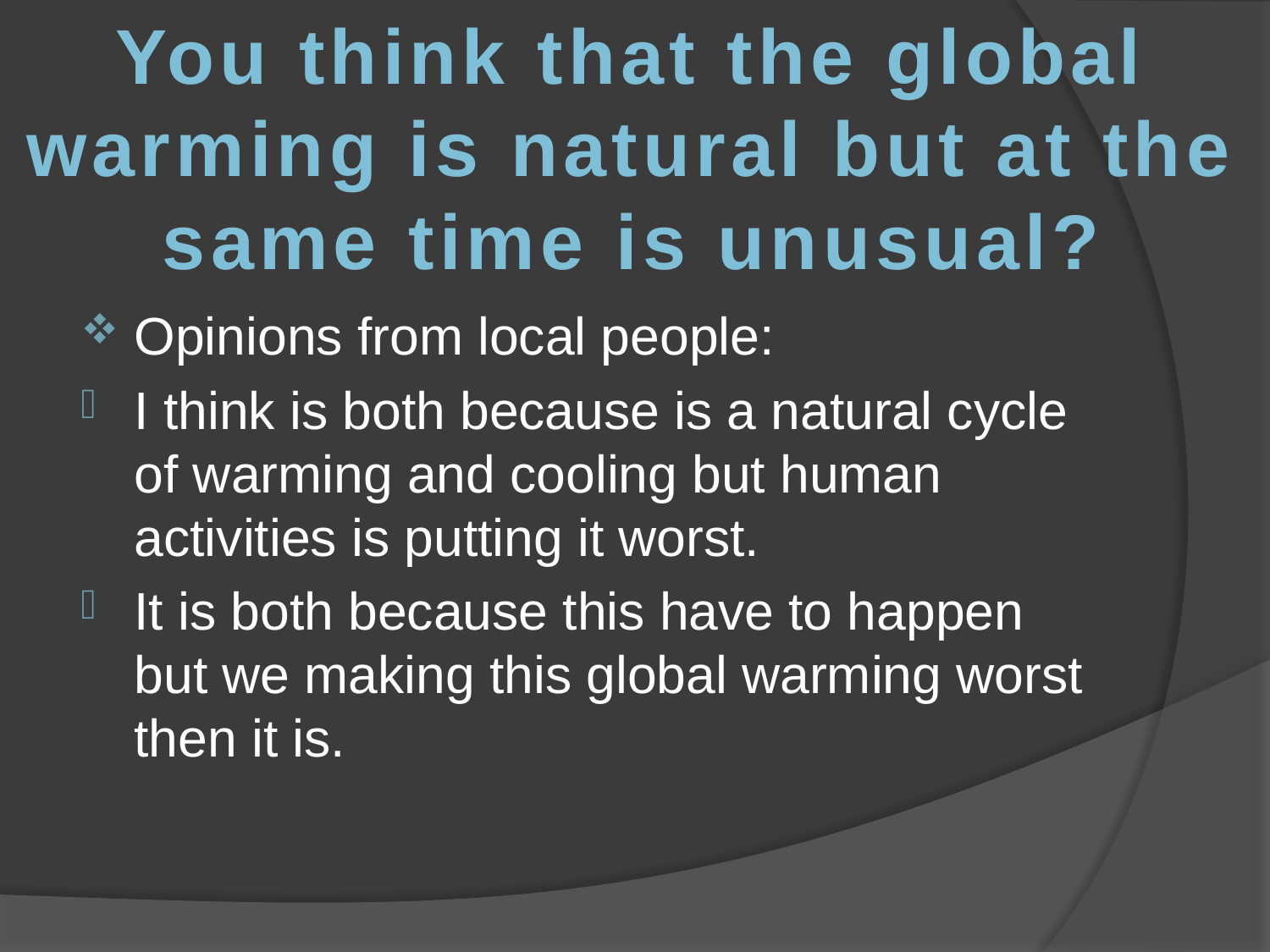

You think that the global warming is natural but at the same time is unusual?
Opinions from local people:
I think is both because is a natural cycle of warming and cooling but human activities is putting it worst.
It is both because this have to happen but we making this global warming worst then it is.